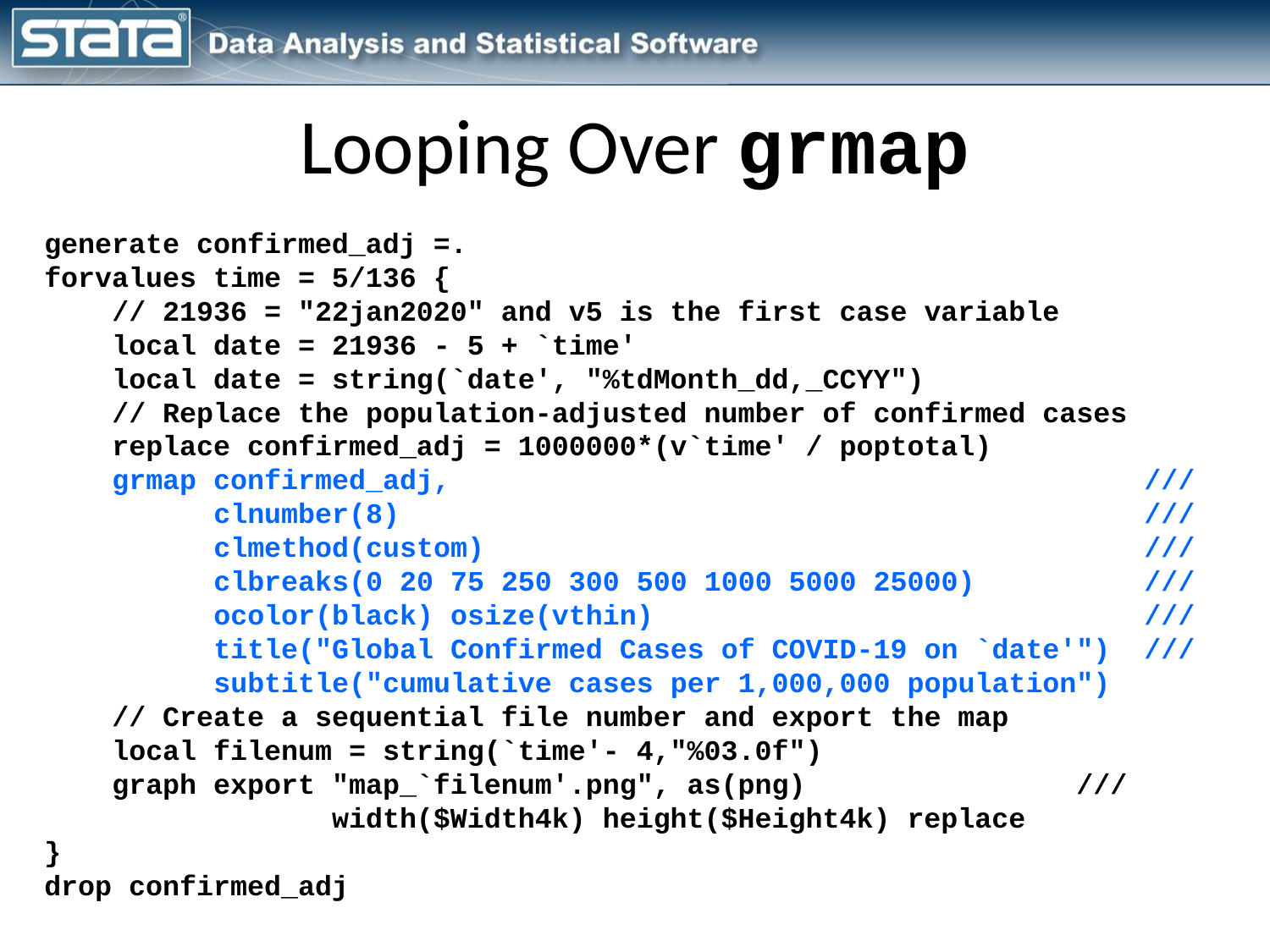

# Looping Over grmap
generate confirmed_adj =.
forvalues time = 5/136 {
    // 21936 = "22jan2020" and v5 is the first case variable
    local date = 21936 - 5 + `time'
    local date = string(`date', "%tdMonth_dd,_CCYY")
    // Replace the population-adjusted number of confirmed cases
    replace confirmed_adj = 1000000*(v`time' / poptotal)
    grmap confirmed_adj,                                         ///
          clnumber(8)                                            ///
          clmethod(custom)                                       ///
          clbreaks(0 20 75 250 300 500 1000 5000 25000)          ///
          ocolor(black) osize(vthin)                             ///
          title("Global Confirmed Cases of COVID-19 on `date'")  ///
          subtitle("cumulative cases per 1,000,000 population")
    // Create a sequential file number and export the map
    local filenum = string(`time'- 4,"%03.0f")
    graph export "map_`filenum'.png", as(png)                ///
                 width($Width4k) height($Height4k) replace
}
drop confirmed_adj